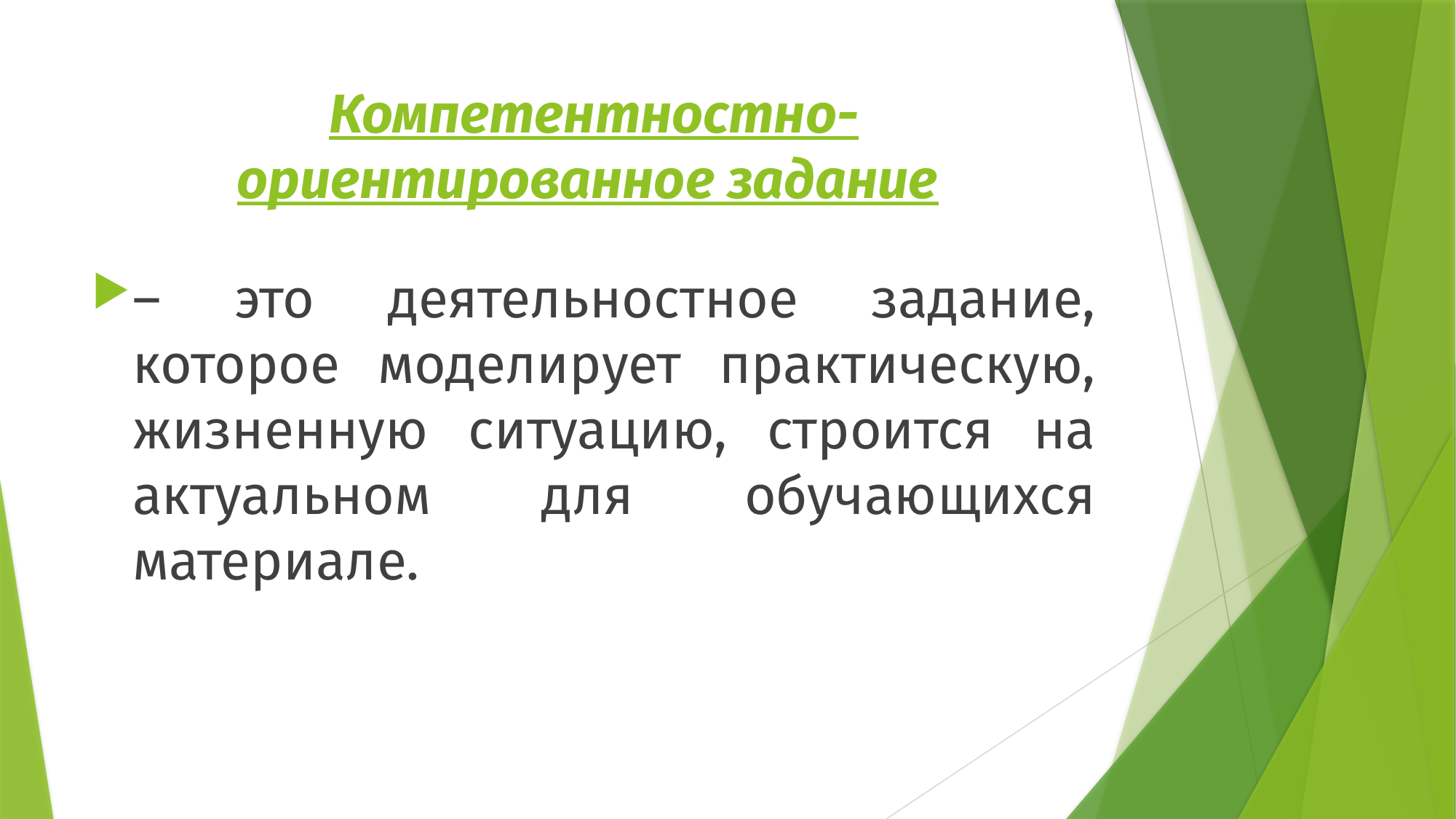

# Компетентностно-ориентированное задание
– это деятельностное задание, которое моделирует практическую, жизненную ситуацию, строится на актуальном для обучающихся материале.